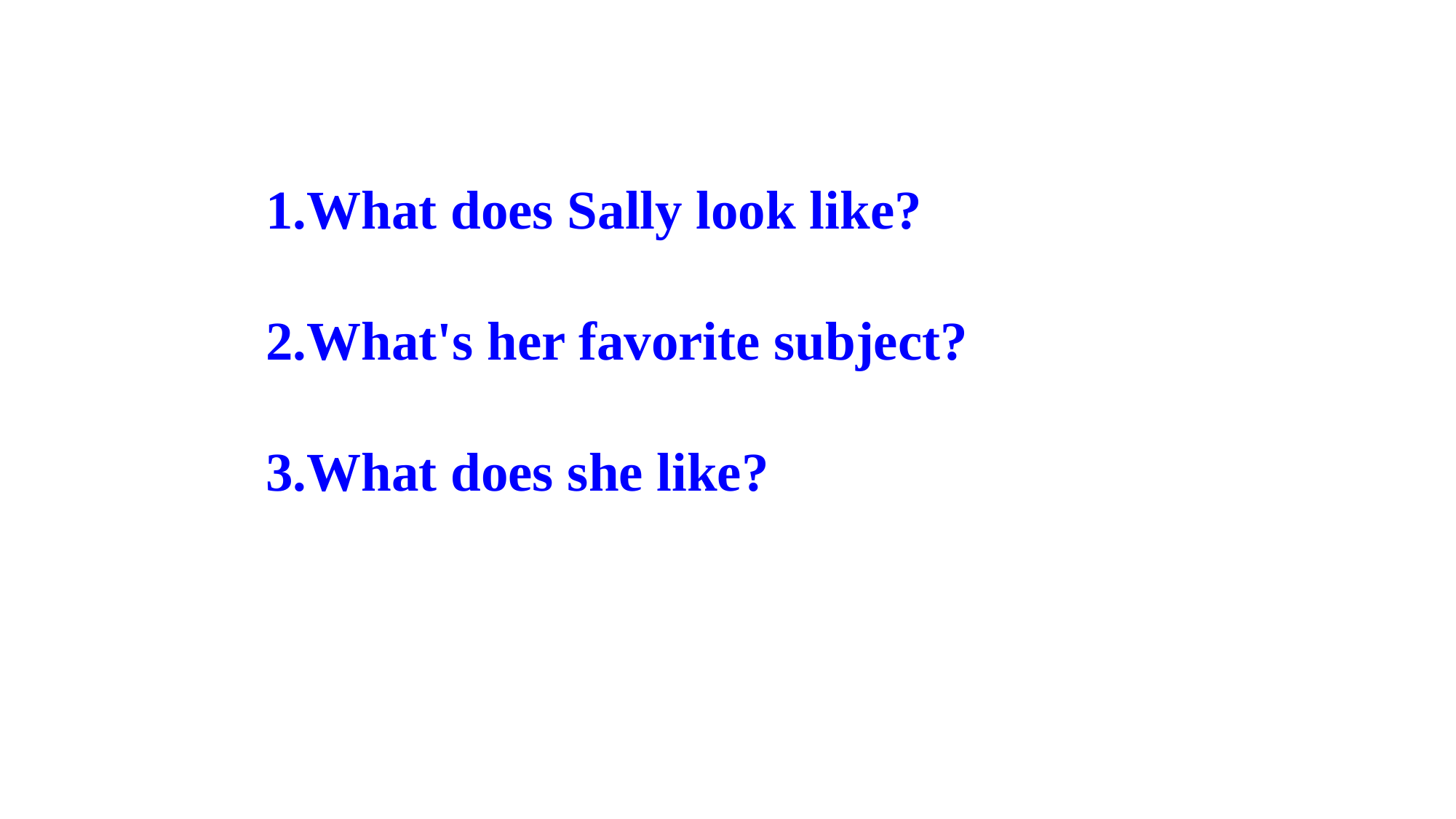

1.What does Sally look like?

2.What's her favorite subject?

3.What does she like?